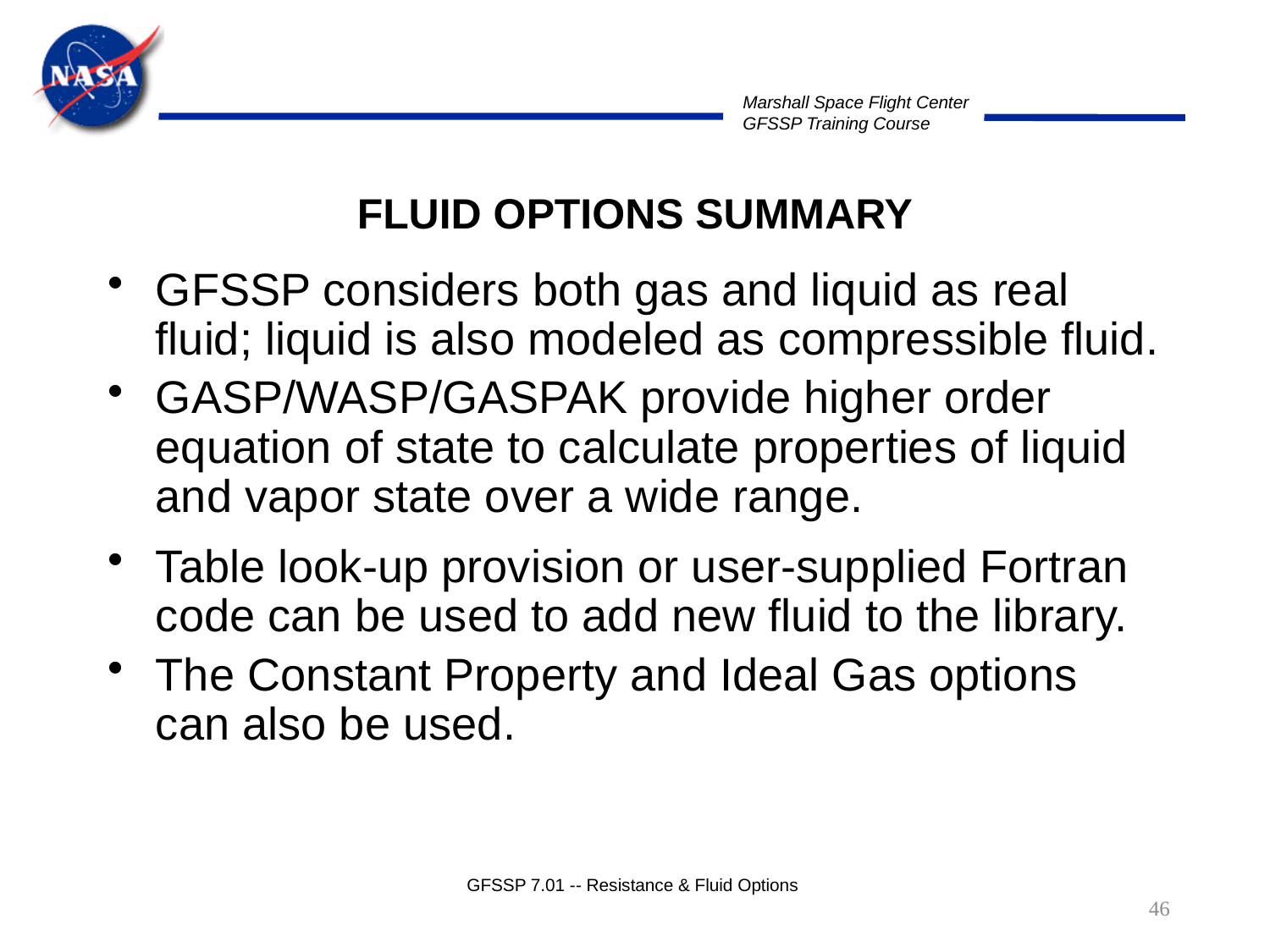

# FLUID OPTIONS SUMMARY
GFSSP considers both gas and liquid as real fluid; liquid is also modeled as compressible fluid.
GASP/WASP/GASPAK provide higher order equation of state to calculate properties of liquid and vapor state over a wide range.

Table look-up provision or user-supplied Fortran code can be used to add new fluid to the library.
The Constant Property and Ideal Gas options can also be used.

GFSSP 7.01 -- Resistance & Fluid Options
46